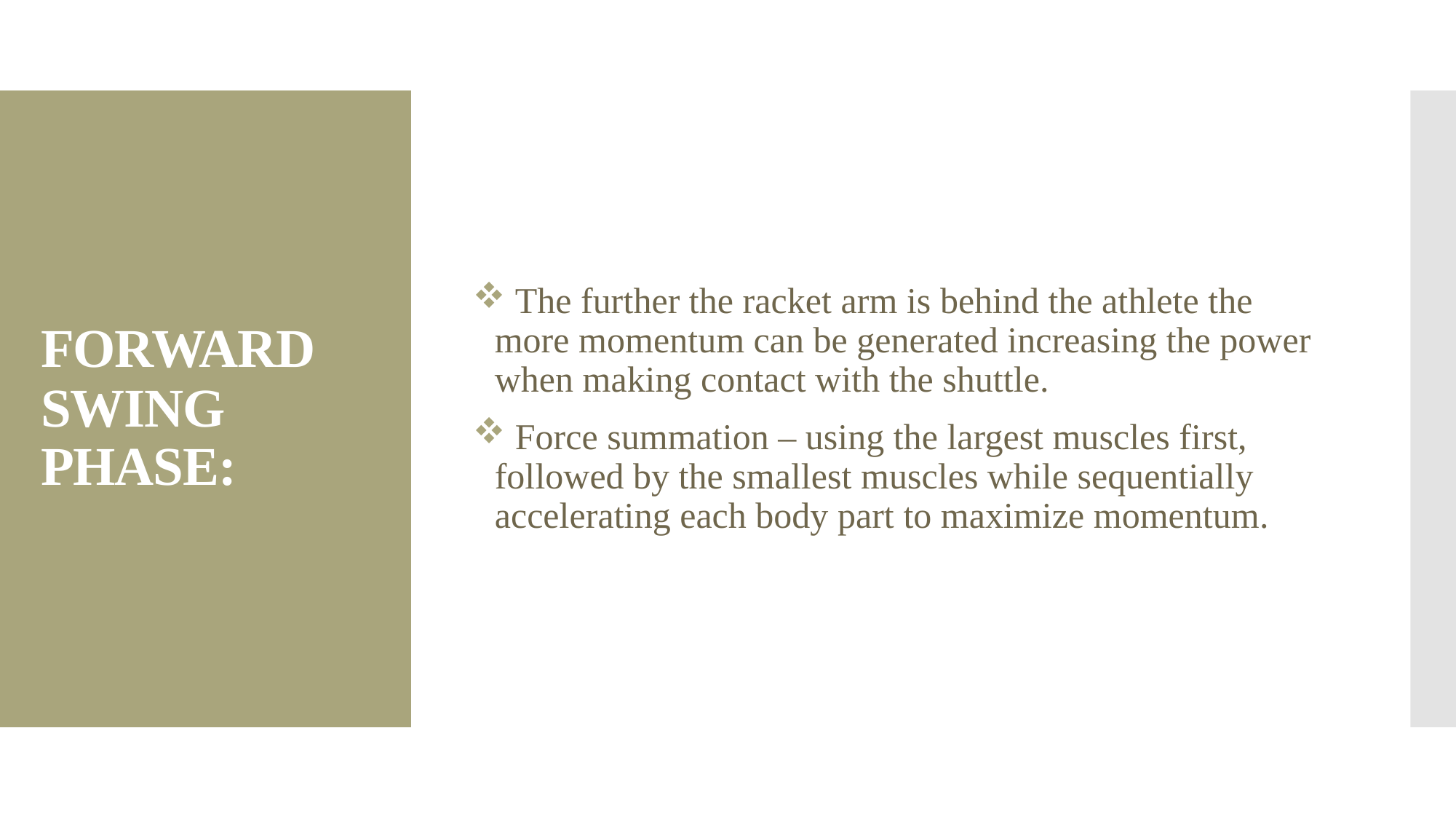

The further the racket arm is behind the athlete the more momentum can be generated increasing the power when making contact with the shuttle.
 Force summation – using the largest muscles first, followed by the smallest muscles while sequentially accelerating each body part to maximize momentum.
# FORWARD SWING PHASE: